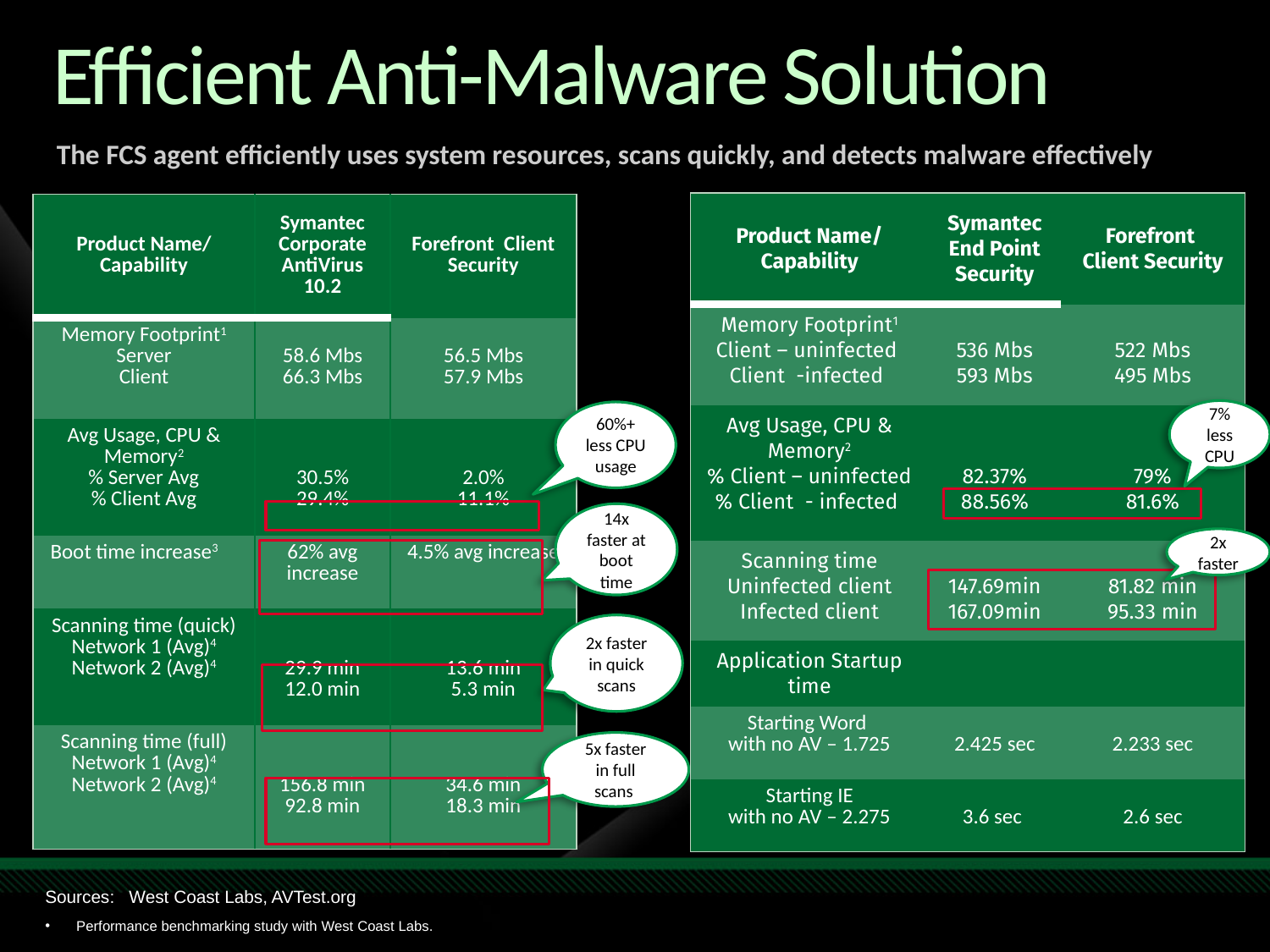

# Efficient Anti-Malware Solution
The FCS agent efficiently uses system resources, scans quickly, and detects malware effectively
| Product Name/ Capability | Symantec End Point Security | Forefront Client Security |
| --- | --- | --- |
| Memory Footprint1 Client – uninfected Client -infected | 536 Mbs 593 Mbs | 522 Mbs 495 Mbs |
| Avg Usage, CPU & Memory2 % Client – uninfected % Client - infected | 82.37% 88.56% | 79% 81.6% |
| Scanning time Uninfected client Infected client | 147.69min 167.09min | 81.82 min 95.33 min |
| Application Startup time |  |  |
| Starting Word with no AV – 1.725 | 2.425 sec | 2.233 sec |
| Starting IE with no AV – 2.275 | 3.6 sec | 2.6 sec |
| Product Name/ Capability | Symantec Corporate AntiVirus 10.2 | Forefront Client Security |
| --- | --- | --- |
| Memory Footprint1 Server Client | 58.6 Mbs 66.3 Mbs | 56.5 Mbs 57.9 Mbs |
| Avg Usage, CPU & Memory2 % Server Avg % Client Avg | 30.5% 29.4% | 2.0% 11.1% |
| Boot time increase3 | 62% avg increase | 4.5% avg increase |
| Scanning time (quick) Network 1 (Avg)4 Network 2 (Avg)4 | 29.9 min 12.0 min | 13.6 min 5.3 min |
| Scanning time (full) Network 1 (Avg)4 Network 2 (Avg)4 | 156.8 min 92.8 min | 34.6 min 18.3 min |
7% less CPU
60%+ less CPU usage

14x faster at boot time
2x faster

2x faster in quick scans

5x faster in full scans

Sources:   West Coast Labs, AVTest.org
Performance benchmarking study with West Coast Labs.